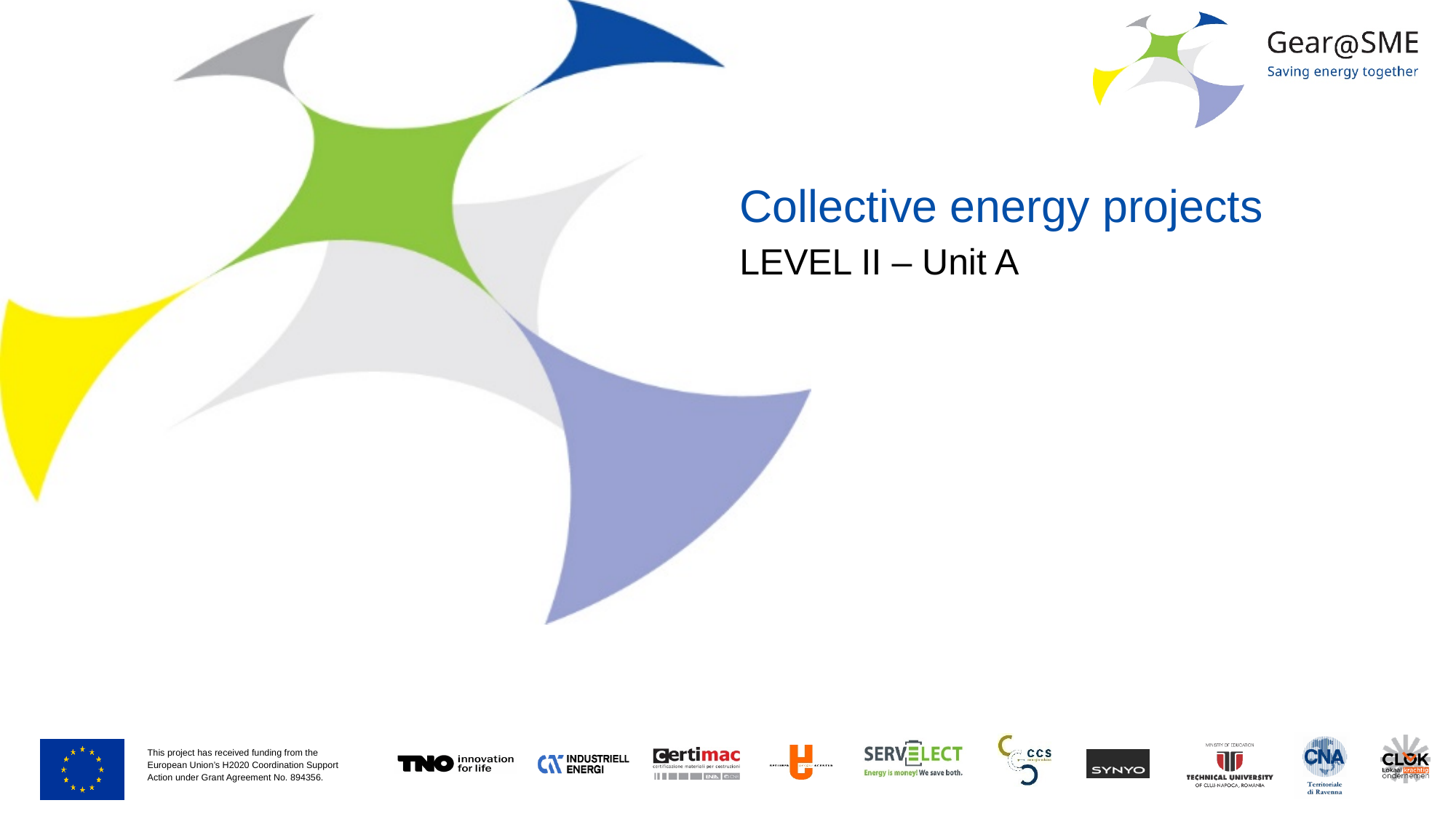

# Collective energy projects
LEVEL II – Unit A